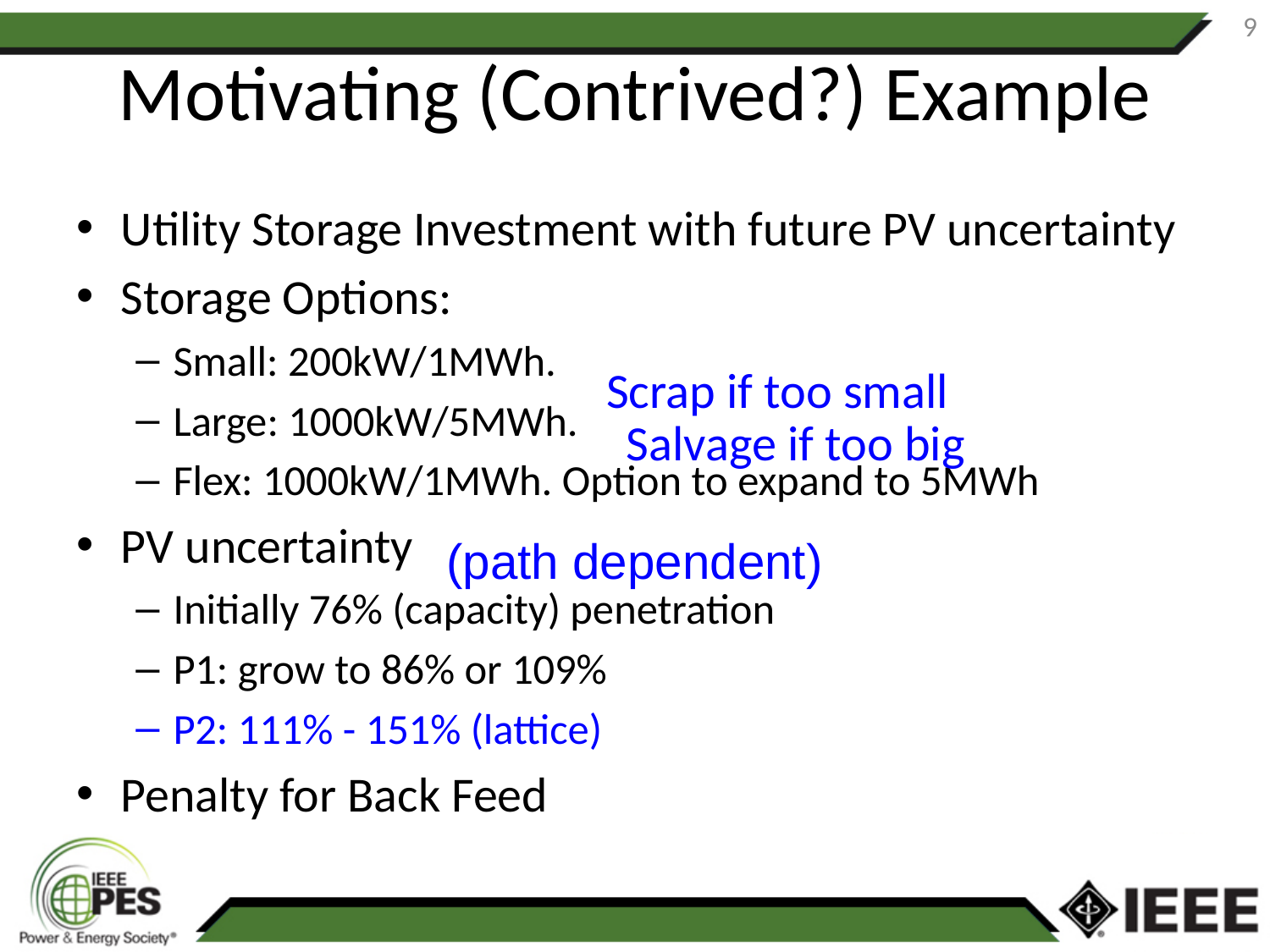

9
# Motivating (Contrived?) Example
Utility Storage Investment with future PV uncertainty
Storage Options:
Small: 200kW/1MWh.
Large: 1000kW/5MWh.
Flex: 1000kW/1MWh. Option to expand to 5MWh
PV uncertainty
Initially 76% (capacity) penetration
P1: grow to 86% or 109%
P2: 111% - 151% (lattice)
Penalty for Back Feed
Scrap if too small
Salvage if too big
(path dependent)